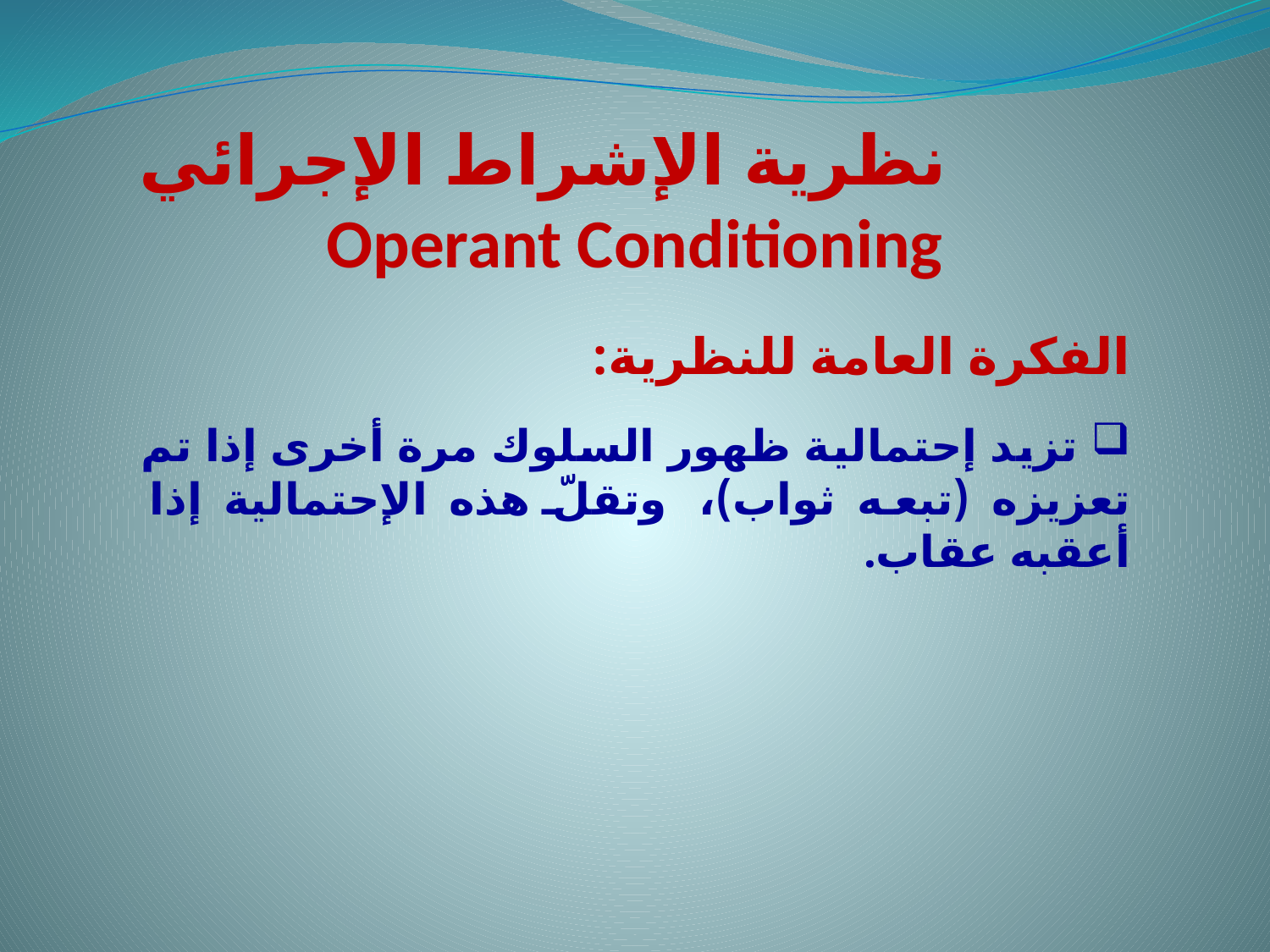

نظرية الإشراط الإجرائي
Operant Conditioning

الفكرة العامة للنظرية:

 تزيد إحتمالية ظهور السلوك مرة أخرى إذا تم تعزيزه (تبعه ثواب)، وتقلّ هذه الإحتمالية إذا أعقبه عقاب.